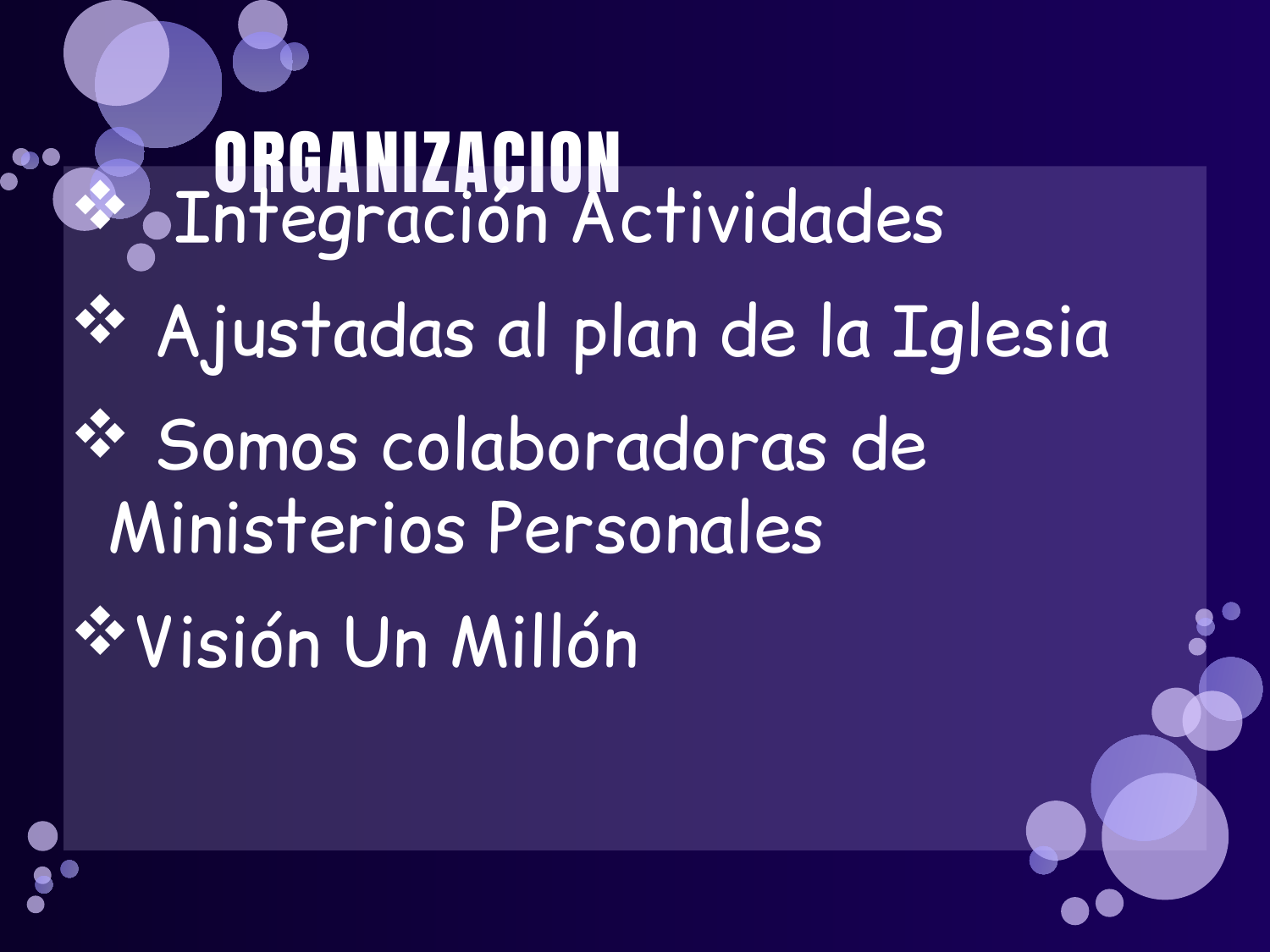

# ORGANIZACION
  Integración Actividades
 Ajustadas al plan de la Iglesia
 Somos colaboradoras de Ministerios Personales
Visión Un Millón